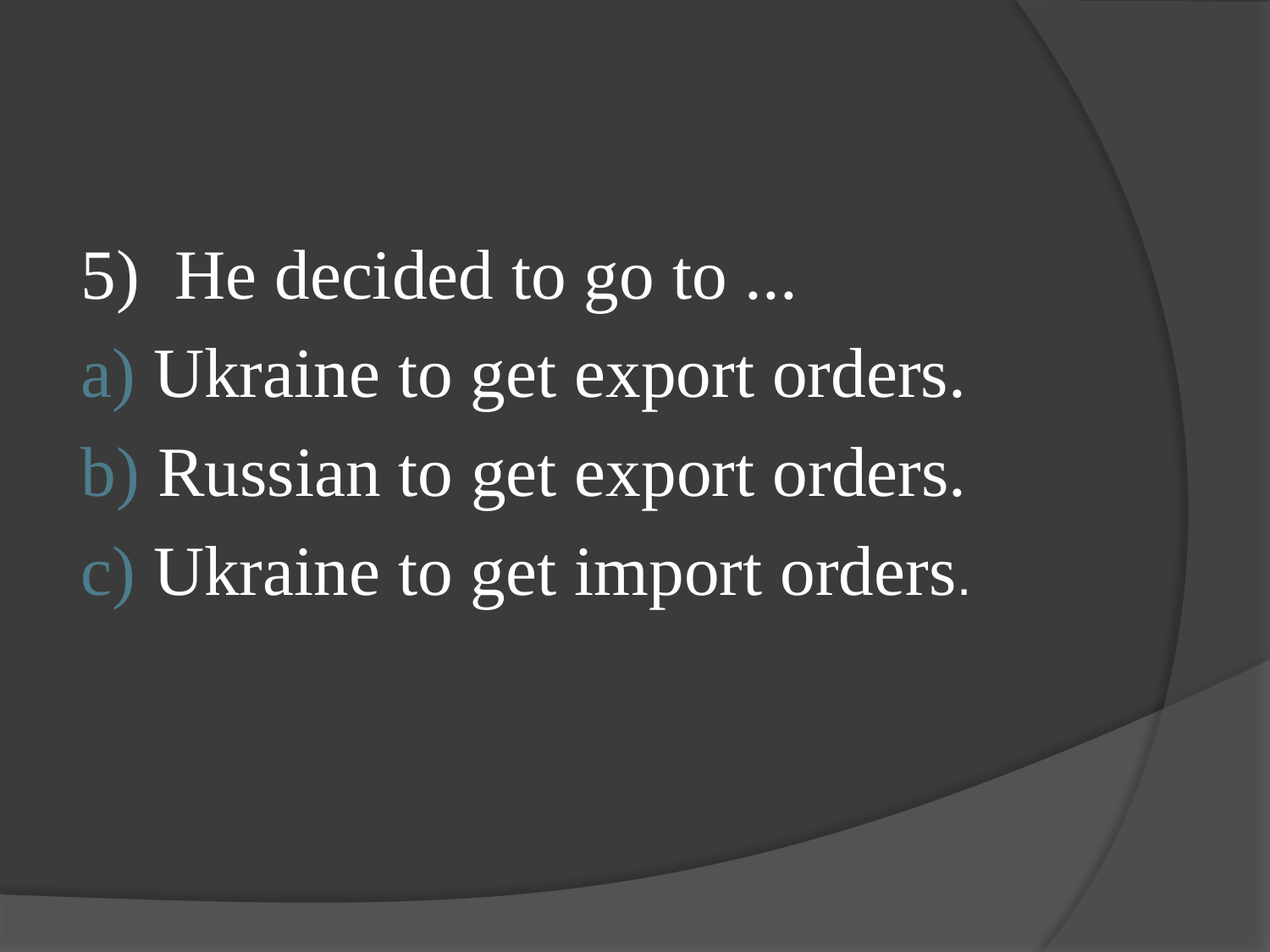

#
5)  He decided to go to ...
а) Ukraine to get export orders.
b) Russian to get export orders.
c) Ukraine to get import orders.